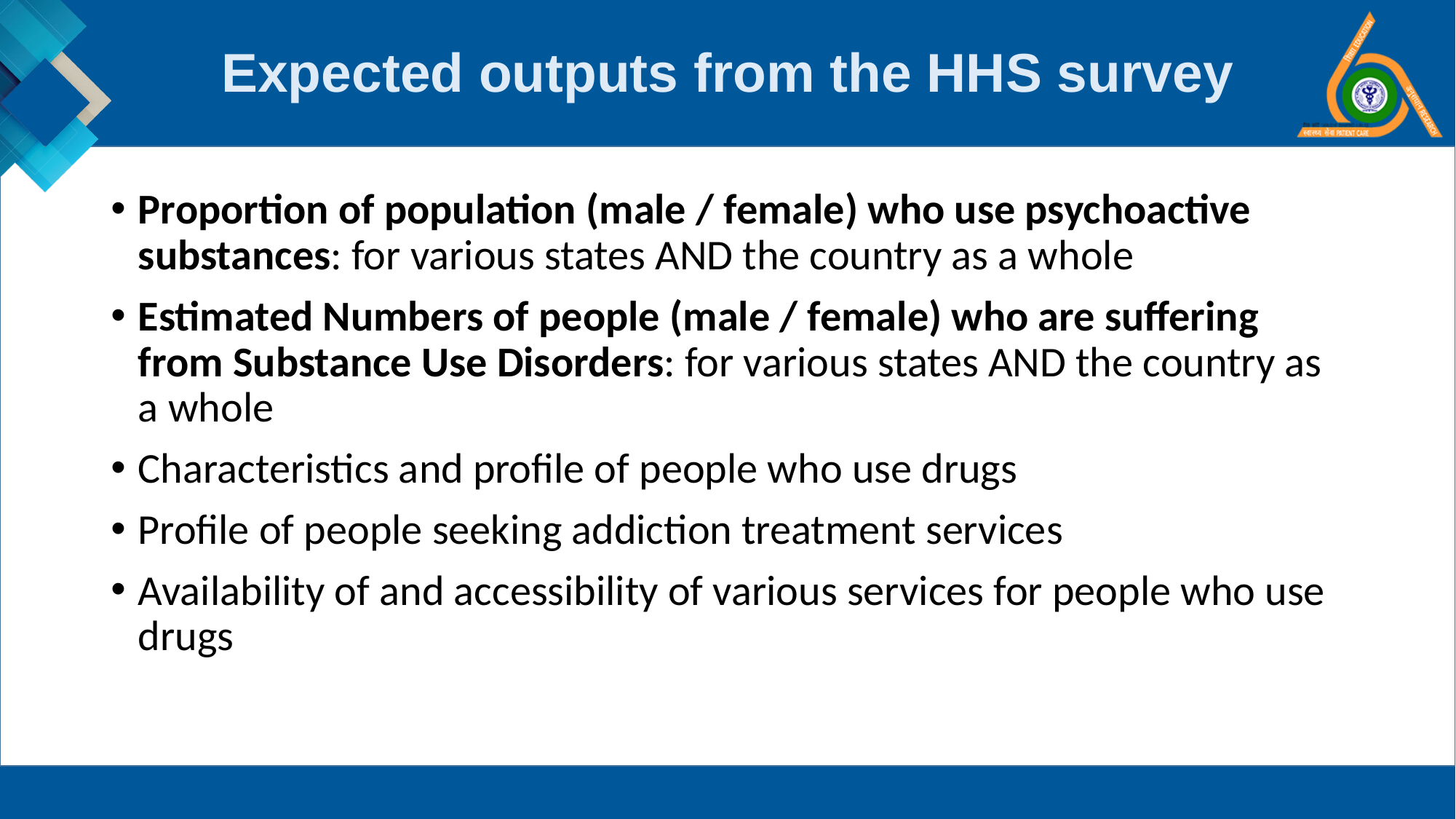

# Expected outputs from the HHS survey
Proportion of population (male / female) who use psychoactive substances: for various states AND the country as a whole
Estimated Numbers of people (male / female) who are suffering from Substance Use Disorders: for various states AND the country as a whole
Characteristics and profile of people who use drugs
Profile of people seeking addiction treatment services
Availability of and accessibility of various services for people who use drugs